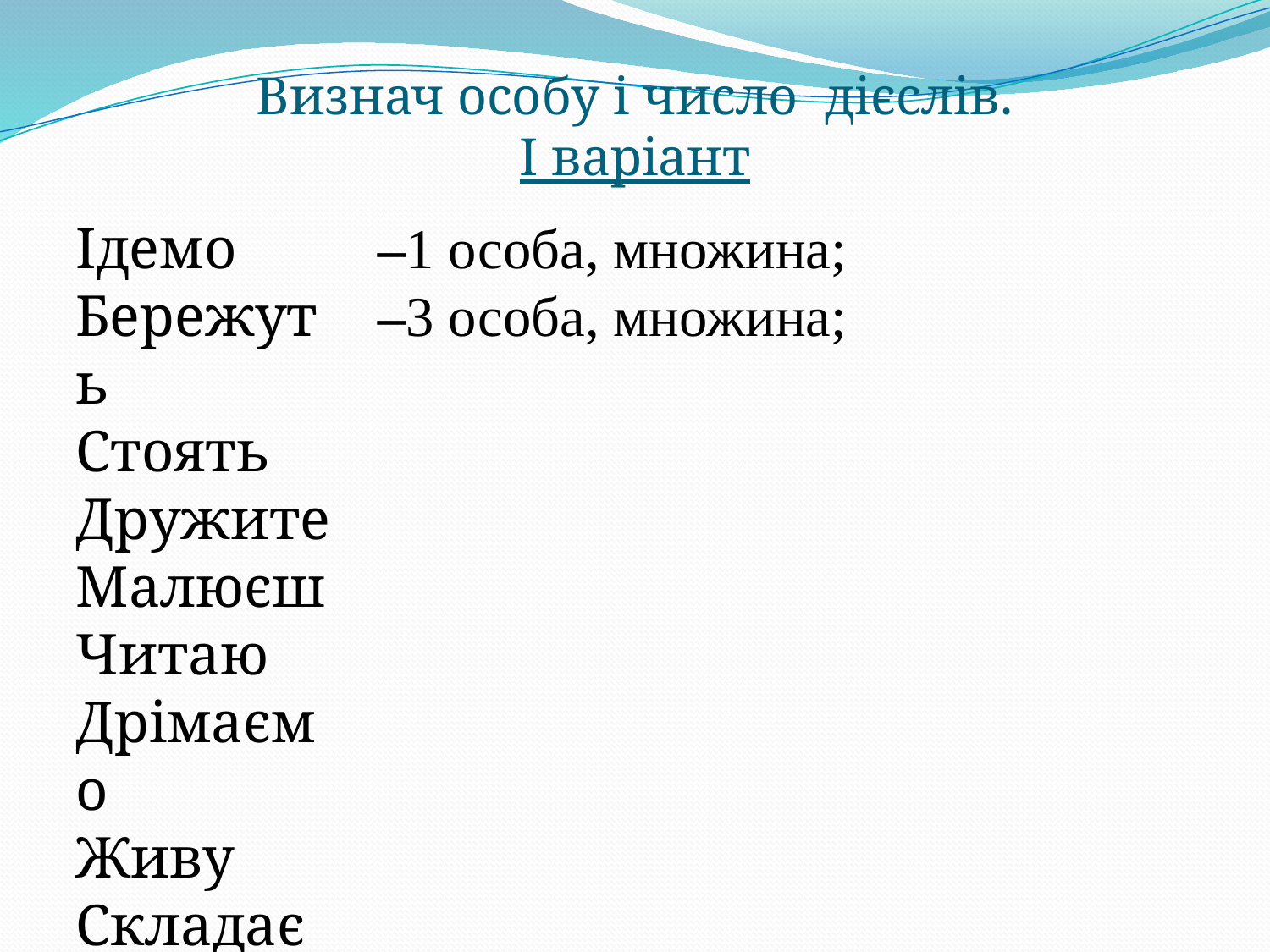

# Визнач особу і число  дієслів. І варіант
Ідемо
Бережуть
Стоять
Дружите
Малюєш
Читаю
Дрімаємо
Живу
Складає
Думаєш

–1 особа, множина;
–3 особа, множина;